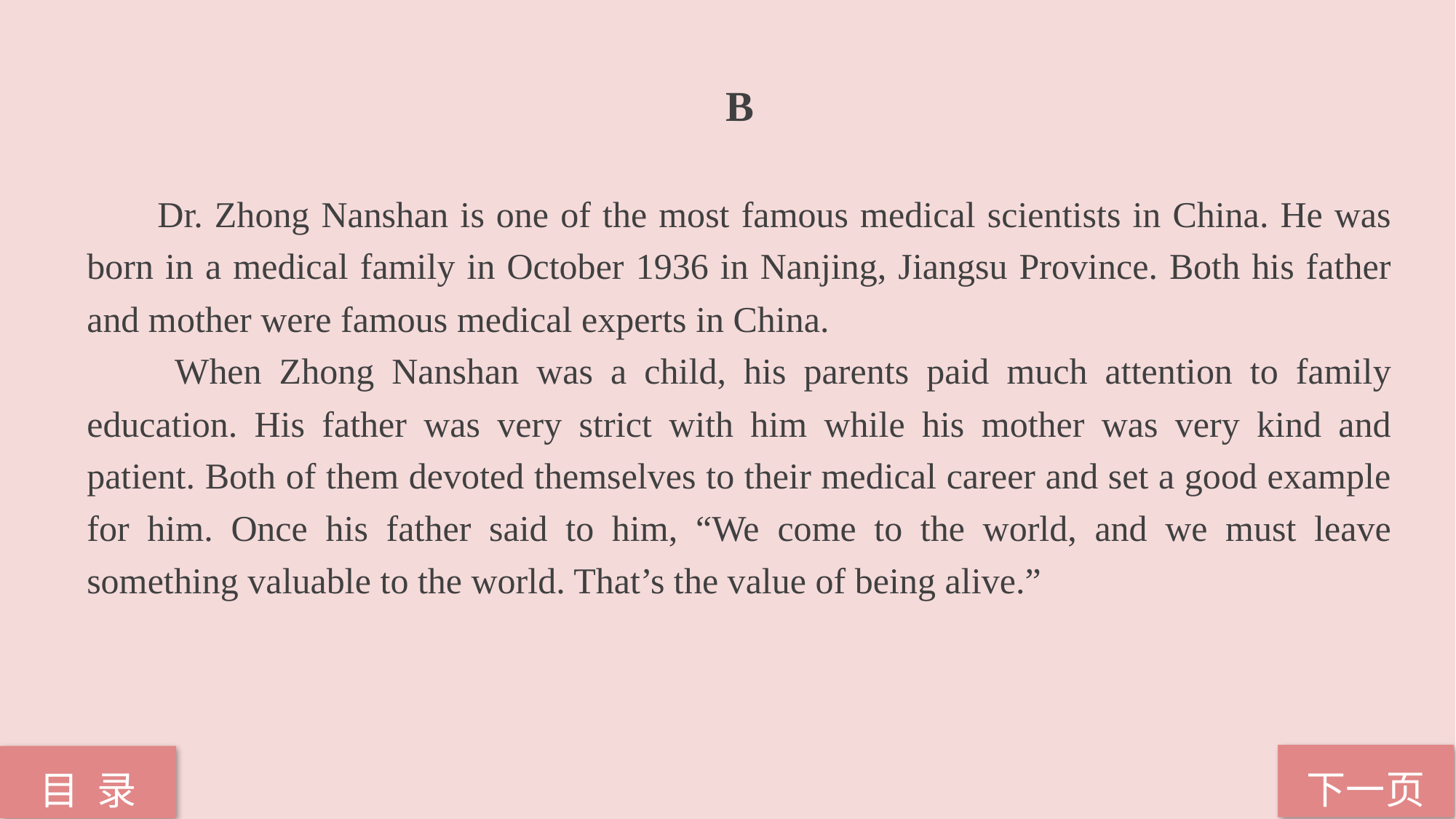

B

      Dr. Zhong Nanshan is one of the most famous medical scientists in China. He was born in a medical family in October 1936 in Nanjing, Jiangsu Province. Both his father and mother were famous medical experts in China.
     When Zhong Nanshan was a child, his parents paid much attention to family education. His father was very strict with him while his mother was very kind and patient. Both of them devoted themselves to their medical career and set a good example for him. Once his father said to him, “We come to the world, and we must leave something valuable to the world. That’s the value of being alive.”